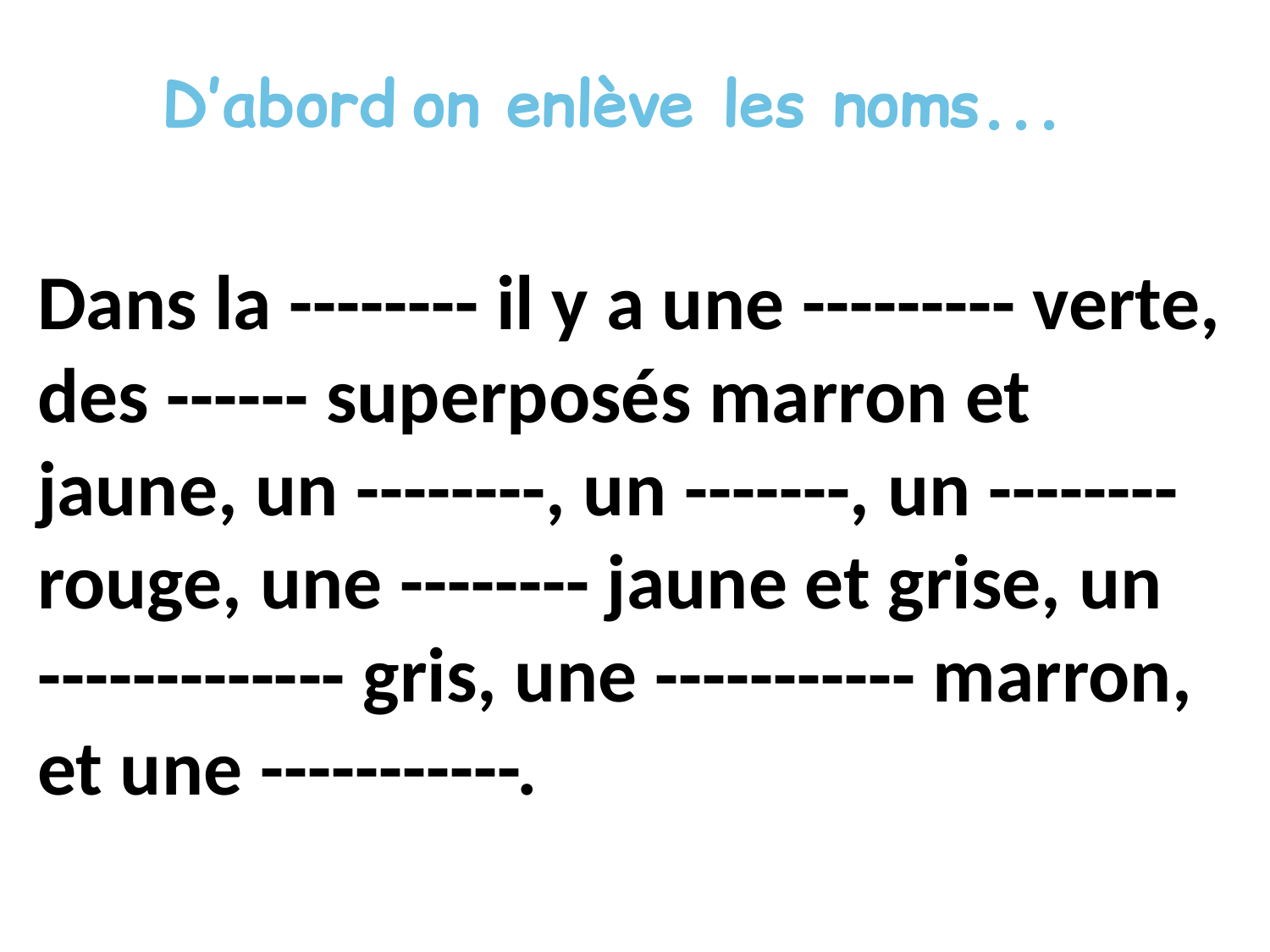

D’abord on enlève les noms...
Dans la -------- il y a une --------- verte, des ------ superposés marron et jaune, un --------, un -------, un -------- rouge, une -------- jaune et grise, un ------------- gris, une ----------- marron, et une -----------.